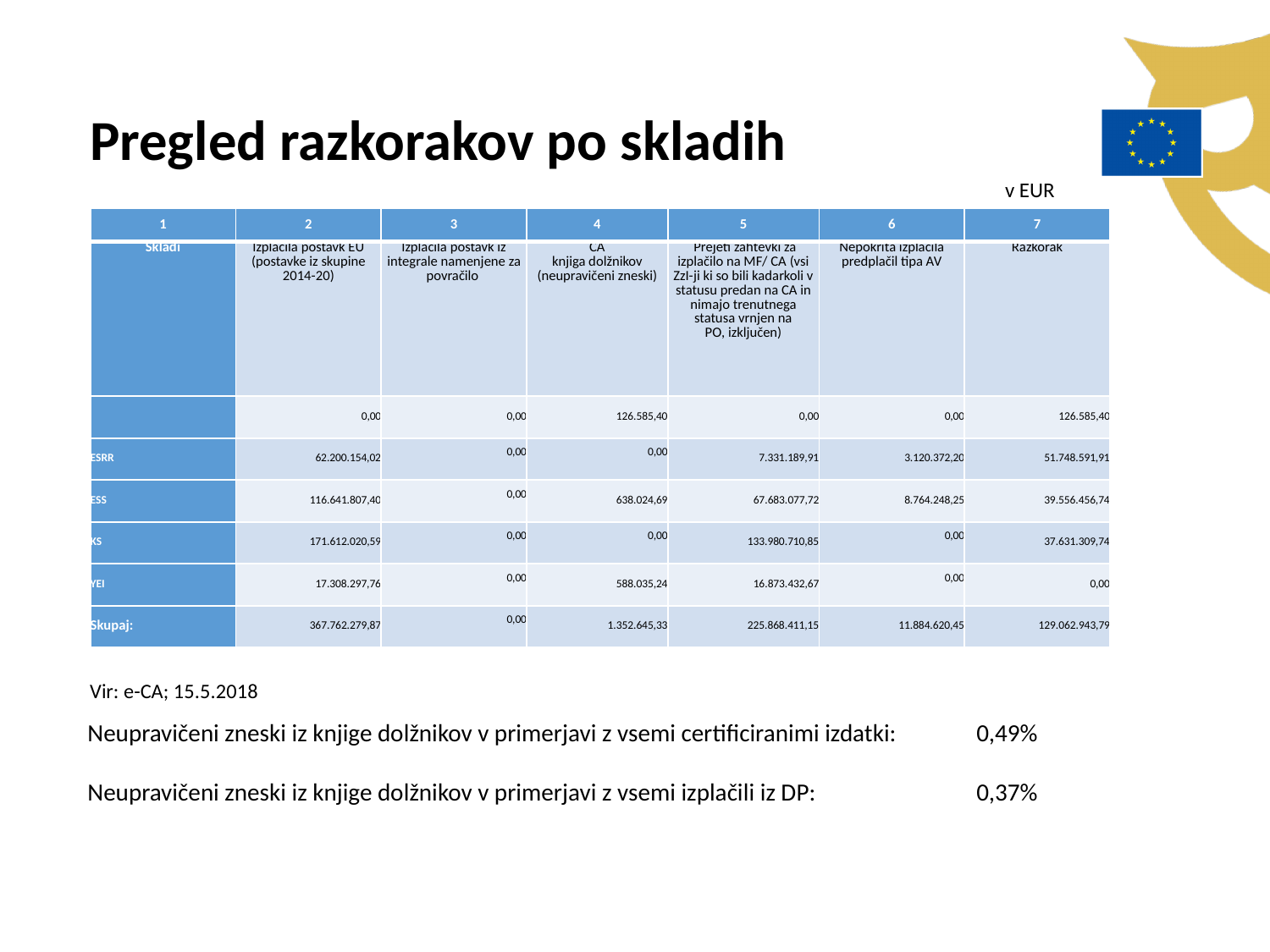

Pregled razkorakov po skladih
v EUR
| 1 | 2 | 3 | 4 | 5 | 6 | 7 |
| --- | --- | --- | --- | --- | --- | --- |
| Skladi | Izplačila postavk EU (postavke iz skupine 2014-20) | Izplačila postavk iz integrale namenjene za povračilo | CA knjiga dolžnikov (neupravičeni zneski) | Prejeti zahtevki za izplačilo na MF/ CA (vsi ZzI-ji ki so bili kadarkoli v statusu predan na CA in nimajo trenutnega statusa vrnjen na PO, izključen) | Nepokrita izplačila predplačil tipa AV | Razkorak |
|  | 0,00 | 0,00 | 126.585,40 | 0,00 | 0,00 | 126.585,40 |
| ESRR | 62.200.154,02 | 0,00 | 0,00 | 7.331.189,91 | 3.120.372,20 | 51.748.591,91 |
| ESS | 116.641.807,40 | 0,00 | 638.024,69 | 67.683.077,72 | 8.764.248,25 | 39.556.456,74 |
| KS | 171.612.020,59 | 0,00 | 0,00 | 133.980.710,85 | 0,00 | 37.631.309,74 |
| YEI | 17.308.297,76 | 0,00 | 588.035,24 | 16.873.432,67 | 0,00 | 0,00 |
| Skupaj: | 367.762.279,87 | 0,00 | 1.352.645,33 | 225.868.411,15 | 11.884.620,45 | 129.062.943,79 |

Vir: e-CA; 15.5.2018
Neupravičeni zneski iz knjige dolžnikov v primerjavi z vsemi certificiranimi izdatki: 	0,49%

Neupravičeni zneski iz knjige dolžnikov v primerjavi z vsemi izplačili iz DP: 		0,37%